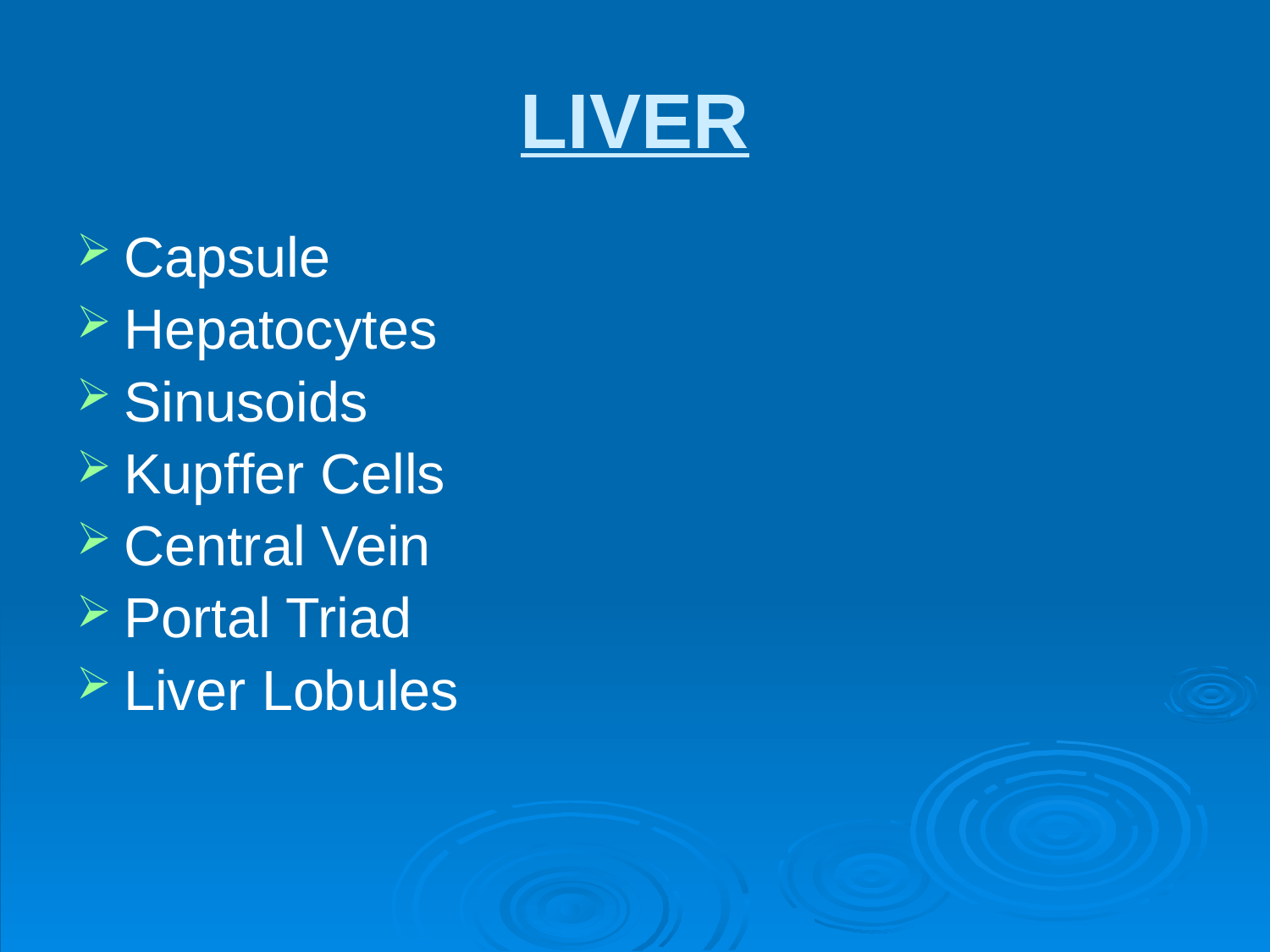

# LIVER
Capsule
Hepatocytes
Sinusoids
Kupffer Cells
Central Vein
Portal Triad
Liver Lobules